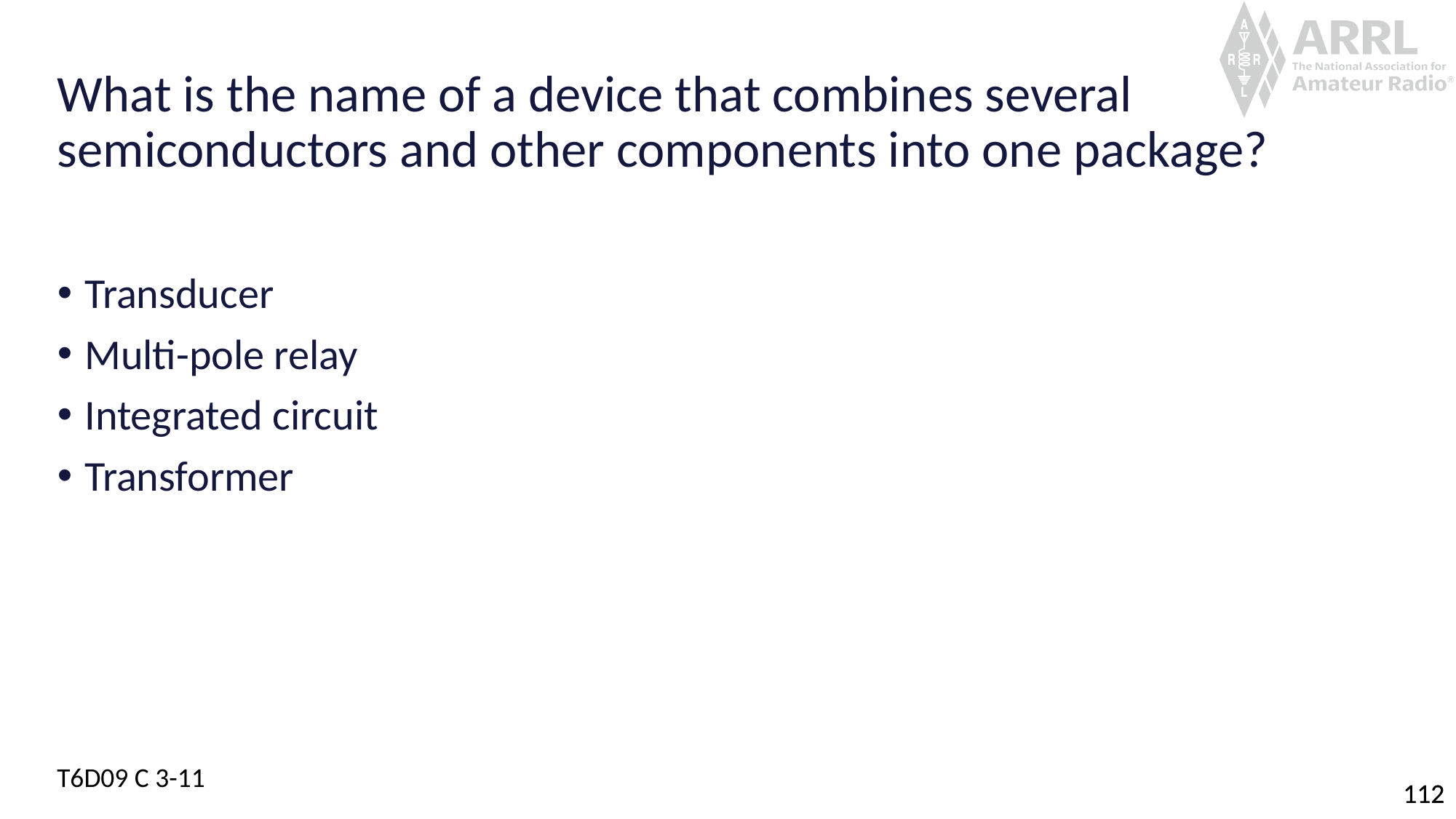

# What is the name of a device that combines several semiconductors and other components into one package?
Transducer
Multi-pole relay
Integrated circuit
Transformer
T6D09 C 3-11